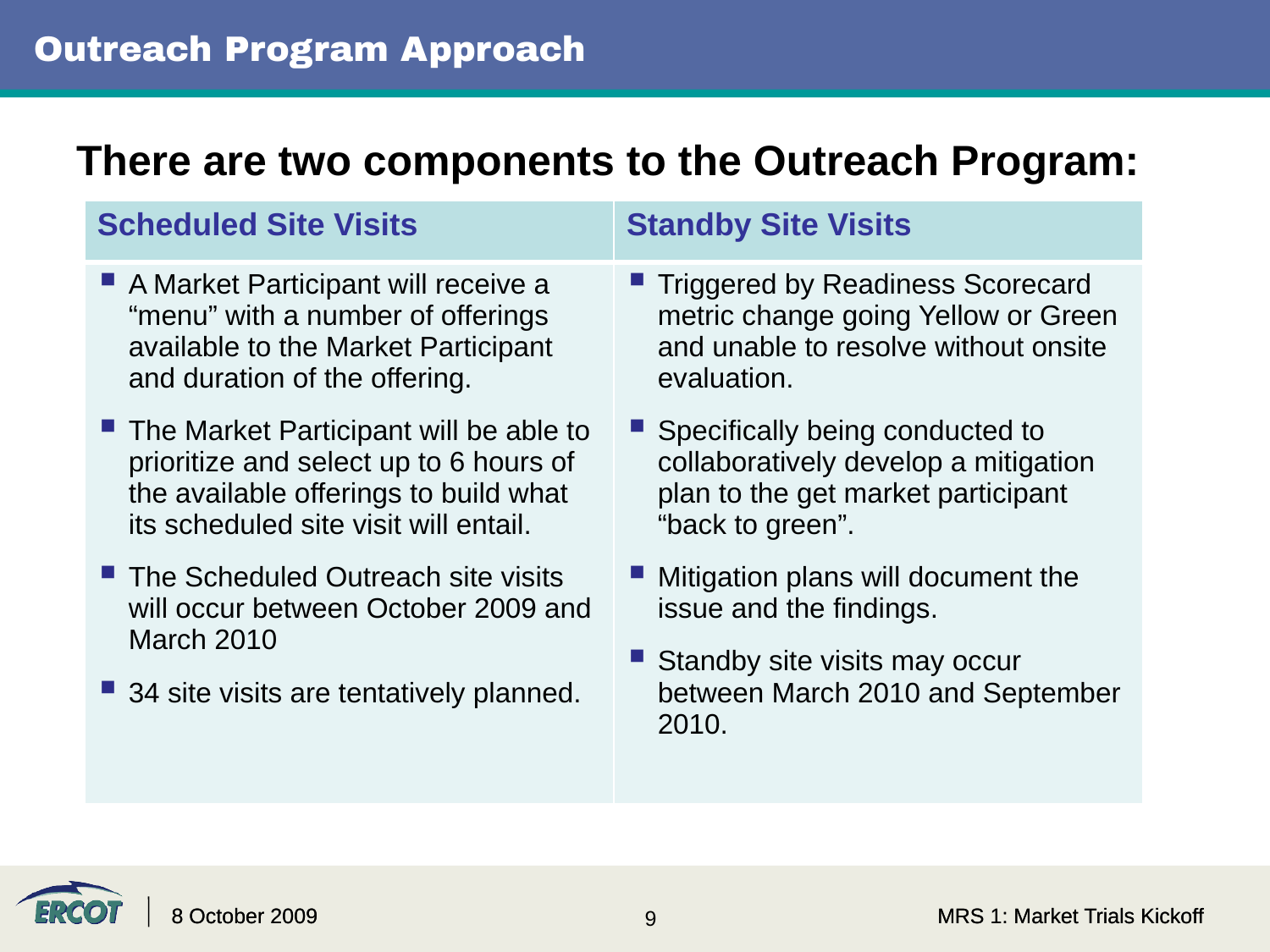

# Outreach Program Approach
There are two components to the Outreach Program:

| Scheduled Site Visits | Standby Site Visits |
| --- | --- |
| A Market Participant will receive a “menu” with a number of offerings available to the Market Participant and duration of the offering. The Market Participant will be able to prioritize and select up to 6 hours of the available offerings to build what its scheduled site visit will entail. The Scheduled Outreach site visits will occur between October 2009 and March 2010 34 site visits are tentatively planned. | Triggered by Readiness Scorecard metric change going Yellow or Green and unable to resolve without onsite evaluation. Specifically being conducted to collaboratively develop a mitigation plan to the get market participant “back to green”. Mitigation plans will document the issue and the findings. Standby site visits may occur between March 2010 and September 2010. |
8 October 2009
8 October 2009
MRS 1: Market Trials Kickoff
MRS 1: Market Trials Kickoff